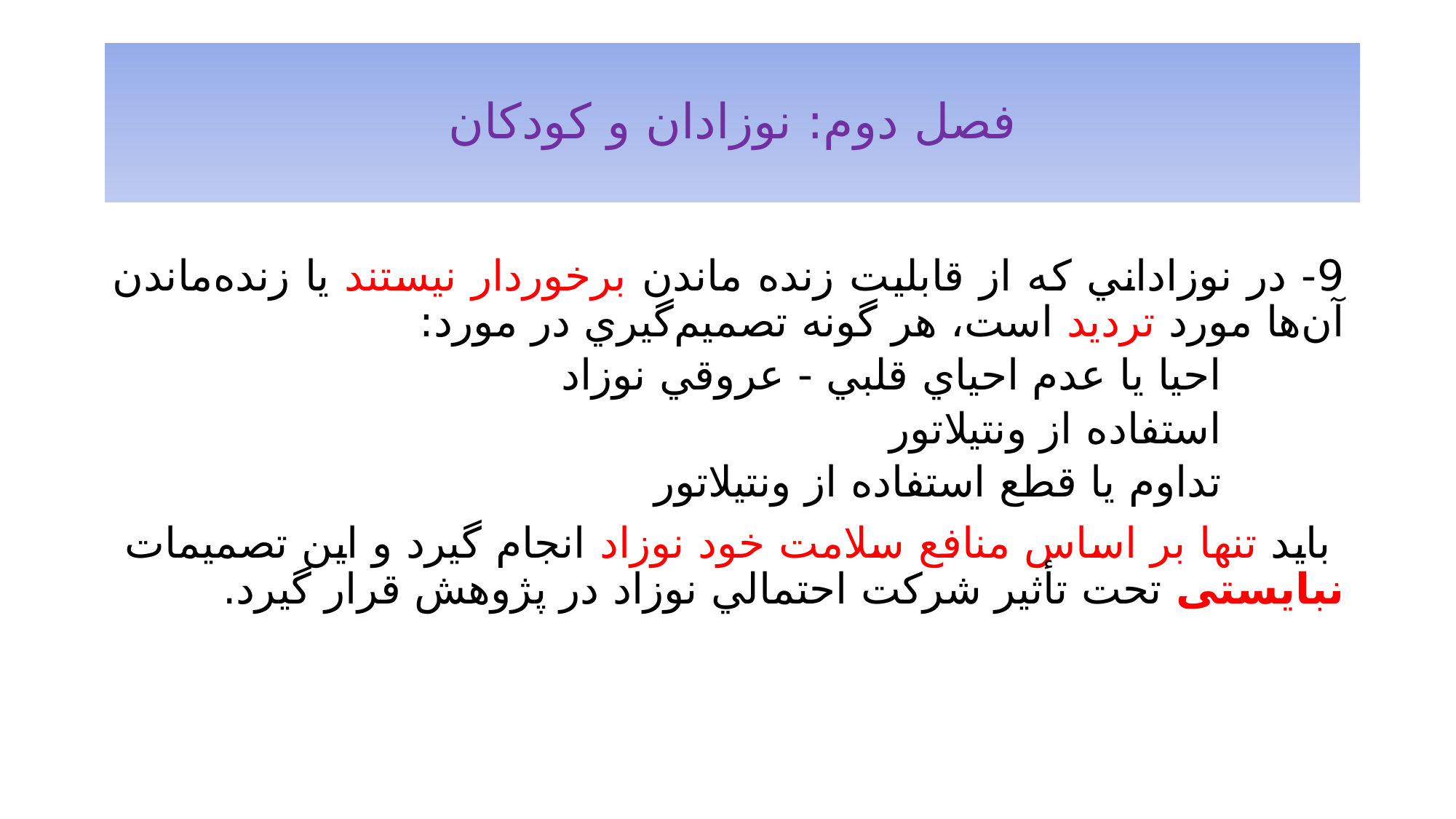

# فصل دوم: نوزادان و کودکان
9- در نوزاداني كه از قابليت زنده ماندن برخوردار نيستند يا زنده‌ماندن آن‌ها مورد ترديد است، هر گونه تصميم‌گيري در مورد:
 احيا يا عدم احياي قلبي - عروقي نوزاد
 استفاده از ونتيلاتور
 تداوم يا قطع استفاده از ونتيلاتور
 بايد تنها بر اساس منافع سلامت خود نوزاد انجام گيرد و اين تصميمات  نبایستی تحت تأثير شرکت احتمالي نوزاد در پژوهش قرار گيرد.